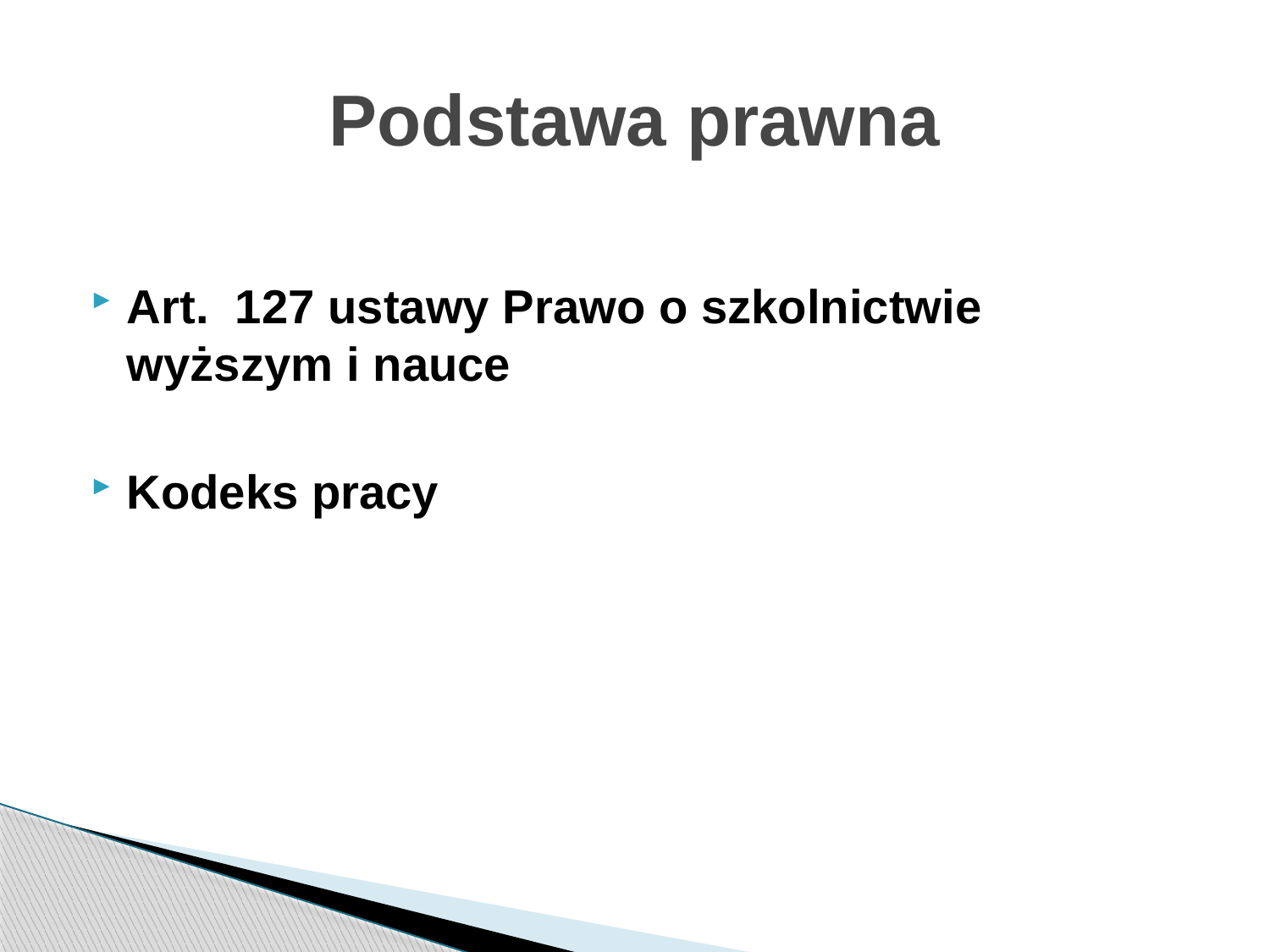

# Podstawa prawna

Art.  127 ustawy Prawo o szkolnictwie wyższym i nauce

Kodeks pracy